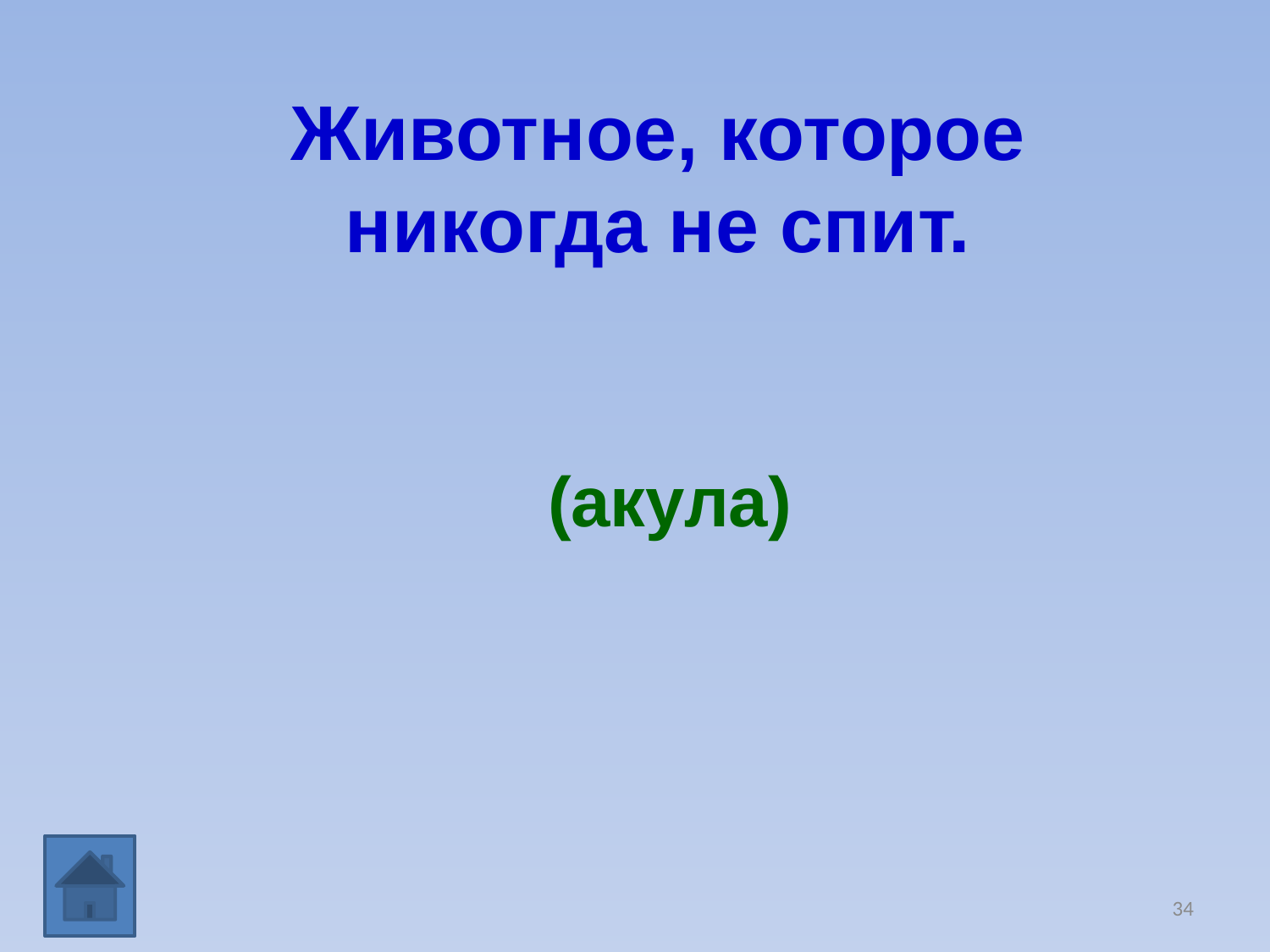

Животное, которое
никогда не спит.

(акула)

34